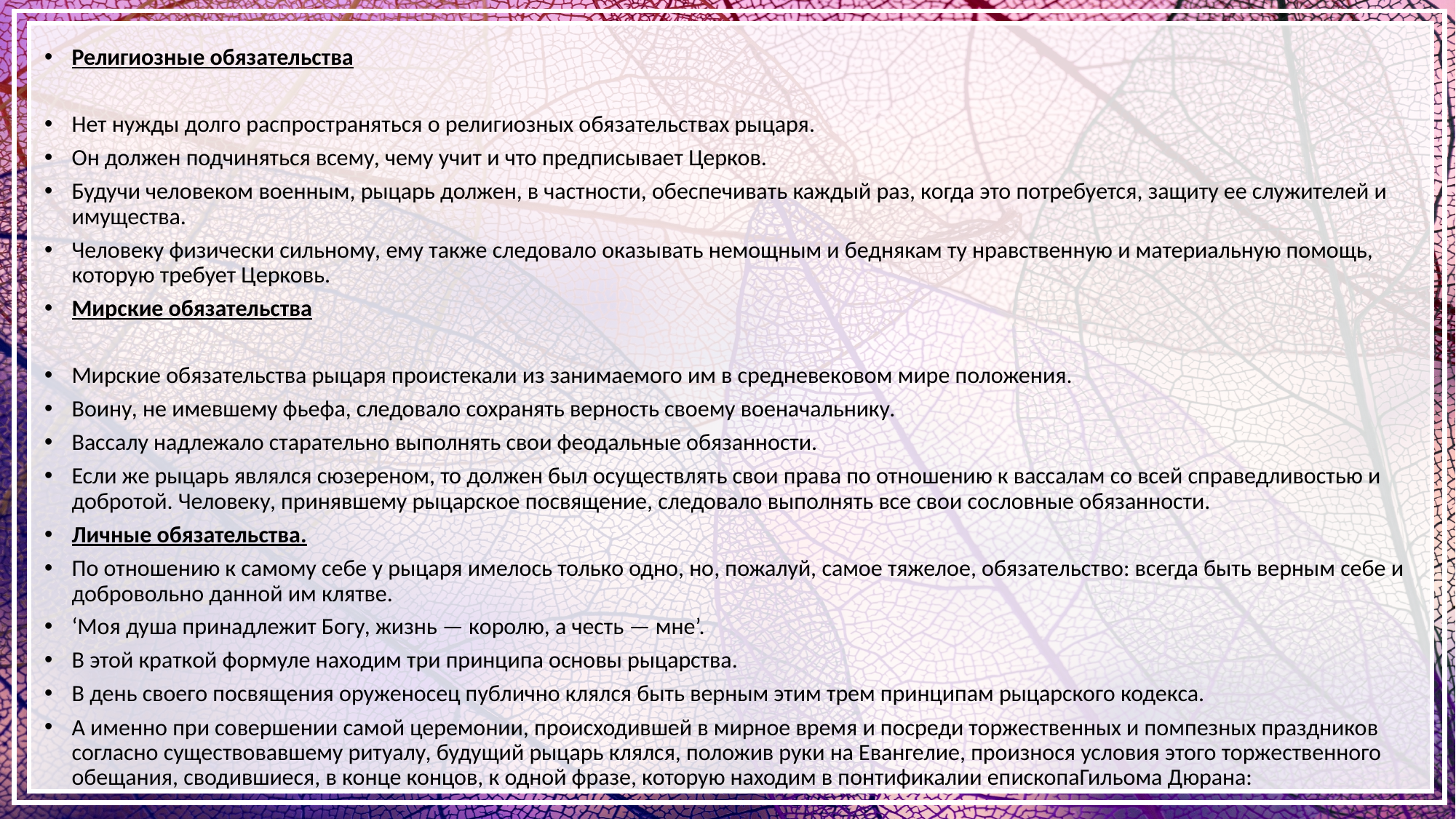

Религиозные обязательства

Нет нужды долго распространяться о религиозных обязательствах рыцаря.
Он должен подчиняться всему, чему учит и что предписывает Церков.
Будучи человеком военным, рыцарь должен, в частности, обеспечивать каждый раз, когда это потребуется, защиту ее служителей и имущества.
Человеку физически сильному, ему также следовало оказывать немощным и беднякам ту нравственную и материальную помощь, которую требует Церковь.
Мирские обязательства

Мирские обязательства рыцаря проистекали из занимаемого им в средневековом мире положения.
Воину, не имевшему фьефа, следовало сохранять верность своему военачальнику.
Вассалу надлежало старательно выполнять свои феодальные обязанности.
Если же рыцарь являлся сюзереном, то должен был осуществлять свои права по отношению к вассалам со всей справедливостью и добротой. Человеку, принявшему рыцарское посвящение, следовало выполнять все свои сословные обязанности.
Личные обязательства.
По отношению к самому себе у рыцаря имелось только одно, но, пожалуй, самое тяжелое, обязательство: всегда быть верным себе и добровольно данной им клятве.
‘Моя душа принадлежит Богу, жизнь — королю, а честь — мне’.
В этой краткой формуле находим три принципа основы рыцарства.
В день своего посвящения оруженосец публично клялся быть верным этим трем принципам рыцарского кодекса.
А именно при совершении самой церемонии, происходившей в мирное время и посреди торжественных и помпезных праздников согласно существовавшему ритуалу, будущий рыцарь клялся, положив руки на Евангелие, произнося условия этого торжественного обещания, сводившиеся, в конце концов, к одной фразе, которую находим в понтификалии епископаГильома Дюрана: